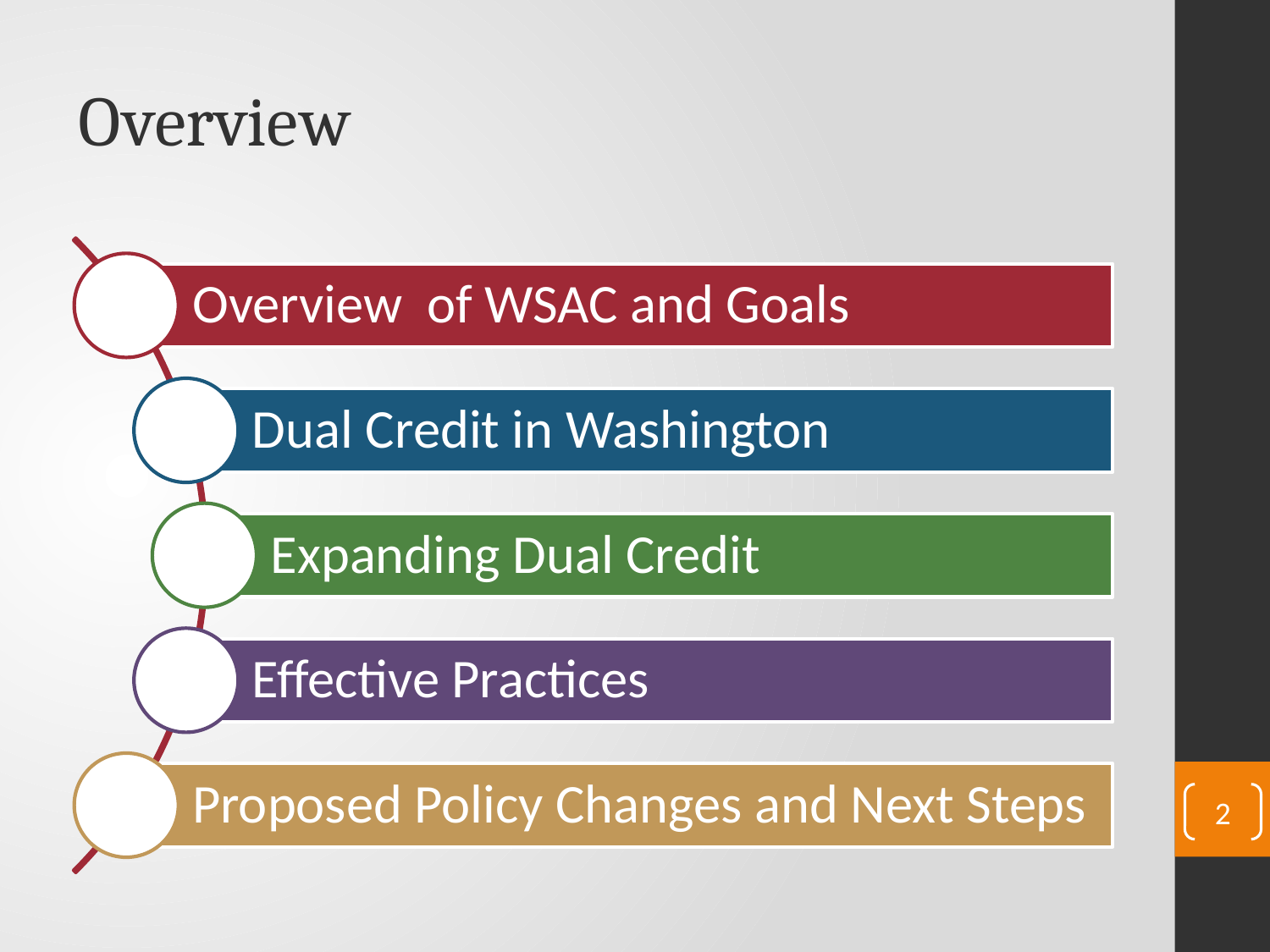

# Overview
Overview  of WSAC and Goals
Dual Credit in Washington
Expanding Dual Credit
Effective Practices
Proposed Policy Changes and Next Steps
2